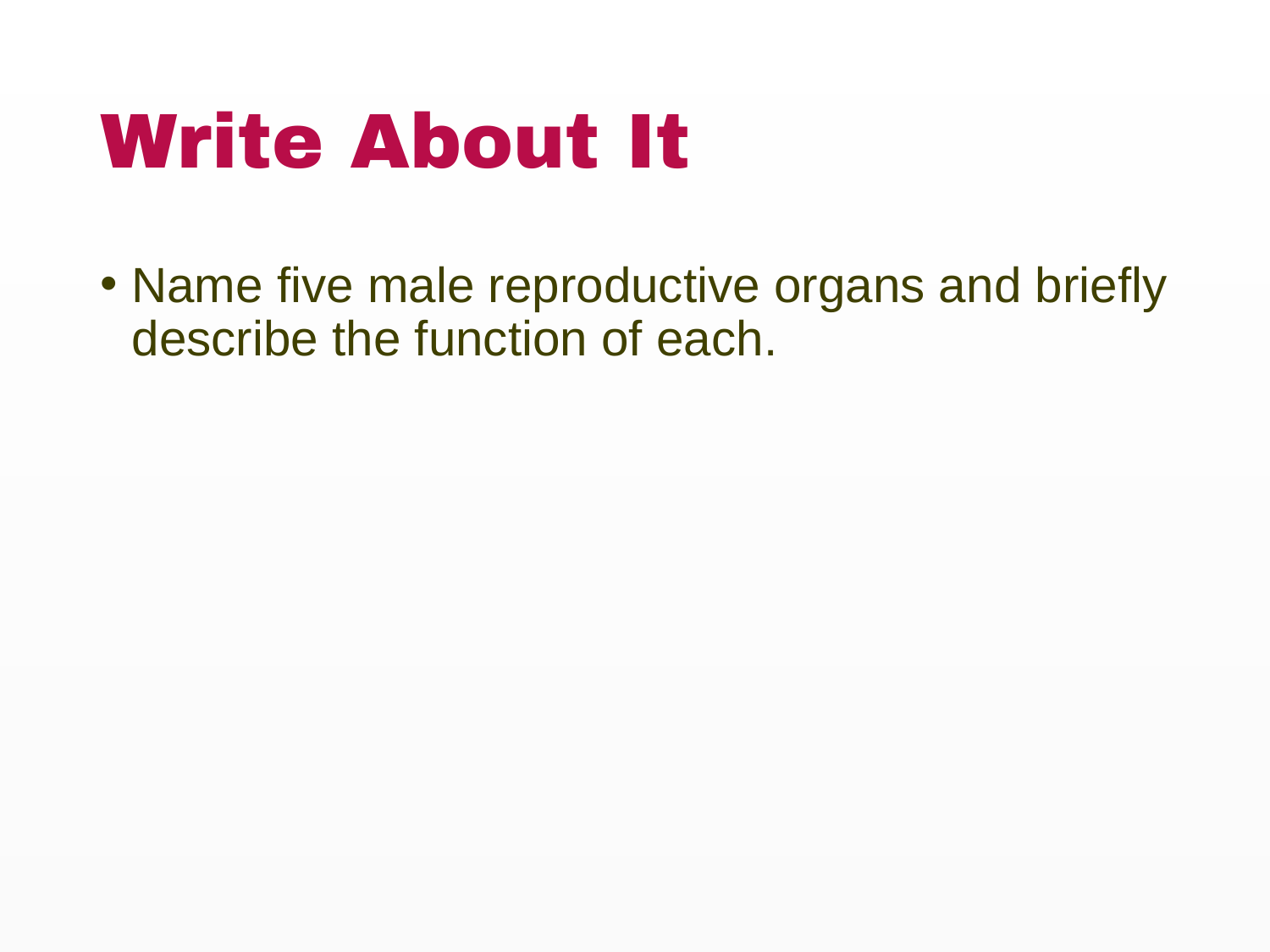

# Write About It
Name five male reproductive organs and briefly describe the function of each.